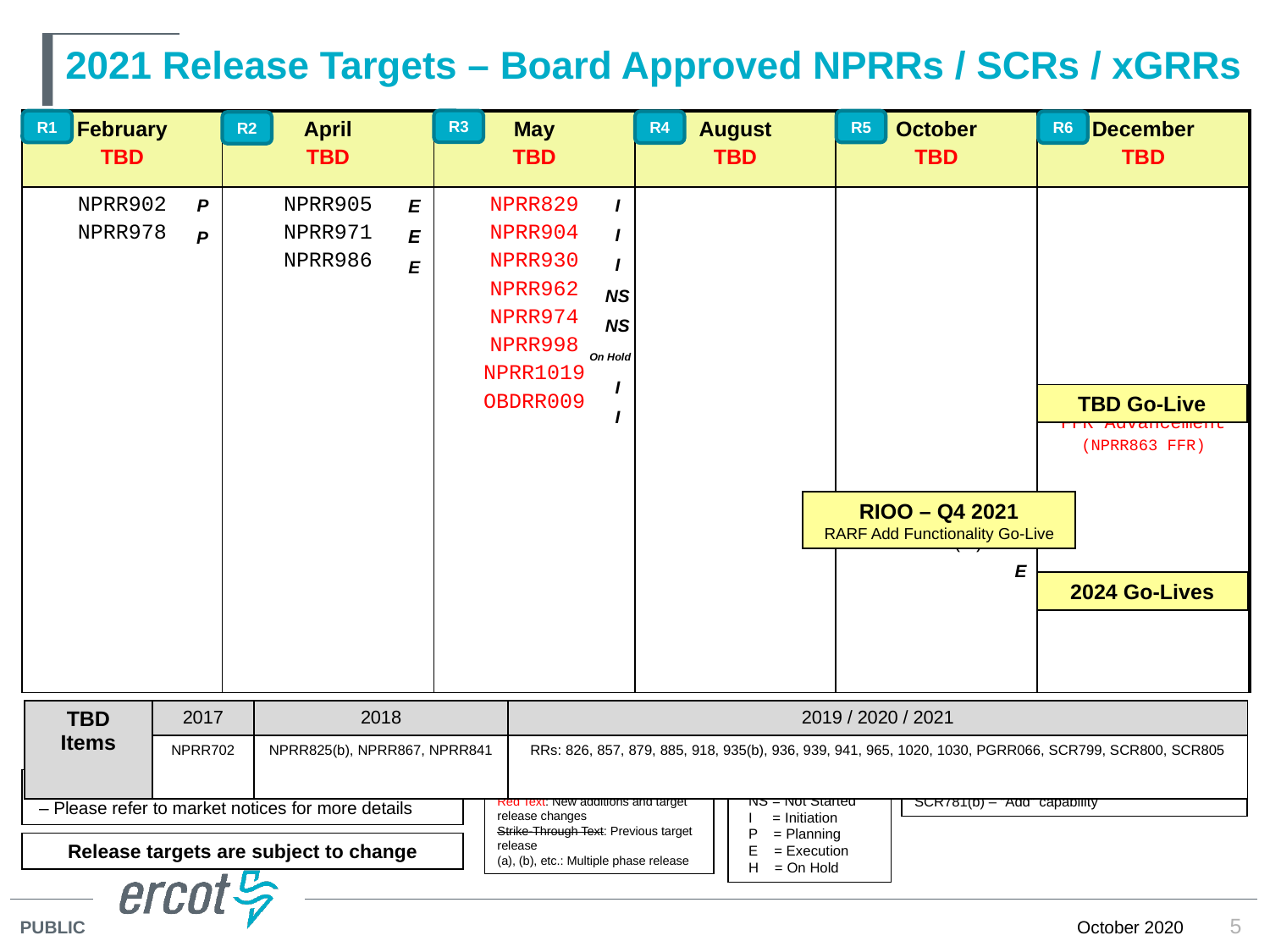

# 2021 Release Targets – Board Approved NPRRs / SCRs / xGRRs
R3
R5
R1
| February TBD | April TBD | May TBD | August TBD | October TBD | December TBD |
| --- | --- | --- | --- | --- | --- |
| NPRR902 NPRR978 | NPRR905 NPRR971 NPRR986 | NPRR829 NPRR904 NPRR930 NPRR962 NPRR974 NPRR998 NPRR1019 OBDRR009 |  | SCR781(b) | FFR Advancement (NPRR863 FFR) NPRR863 ECRS |
R4
R6
R2
E

E

E

I

I

I

NS

NS

I

I
 P

P

On Hold
TBD Go-Live
RIOO – Q4 2021
RARF Add Functionality Go-Live
E

2024 Go-Lives
| TBD Items | 2017 | 2018 | 2019 / 2020 / 2021 |
| --- | --- | --- | --- |
|  | NPRR702 | NPRR825(b), NPRR867, NPRR841 | RRs: 826, 857, 879, 885, 918, 935(b), 936, 939, 941, 965, 1020, 1030, PGRR066, SCR799, SCR800, SCR805 |
Project Status Codes
  NS = Not Started
  I     = Initiation
  P    = Planning
  E    = Execution
  H    = On Hold
Go-live dates can differ from Protocol effective dates – Please refer to market notices for more details
APPENDIX
Red Text: New additions and target release changes
Strike-Through Text: Previous target release
(a), (b), etc.: Multiple phase release
SCR781(b) – “Add” capability
Release targets are subject to change
5